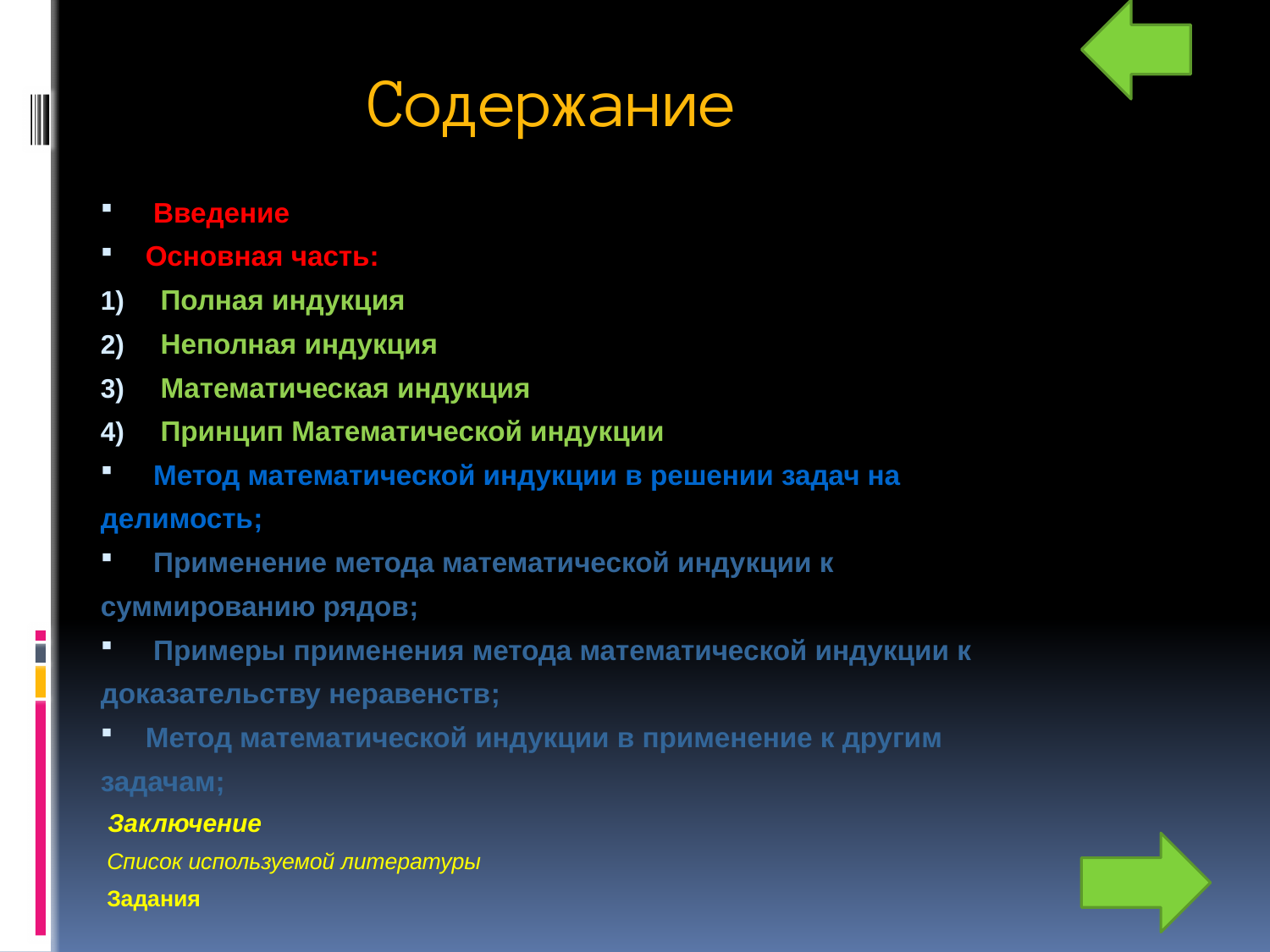

# Содержание
 Введение
Основная часть:
Полная индукция
Неполная индукция
Математическая индукция
Принцип Математической индукции
 Метод математической индукции в решении задач на
делимость;
 Применение метода математической индукции к
суммированию рядов;
 Примеры применения метода математической индукции к
доказательству неравенств;
Метод математической индукции в применение к другим
задачам;
 Заключение
 Список используемой литературы
 Задания